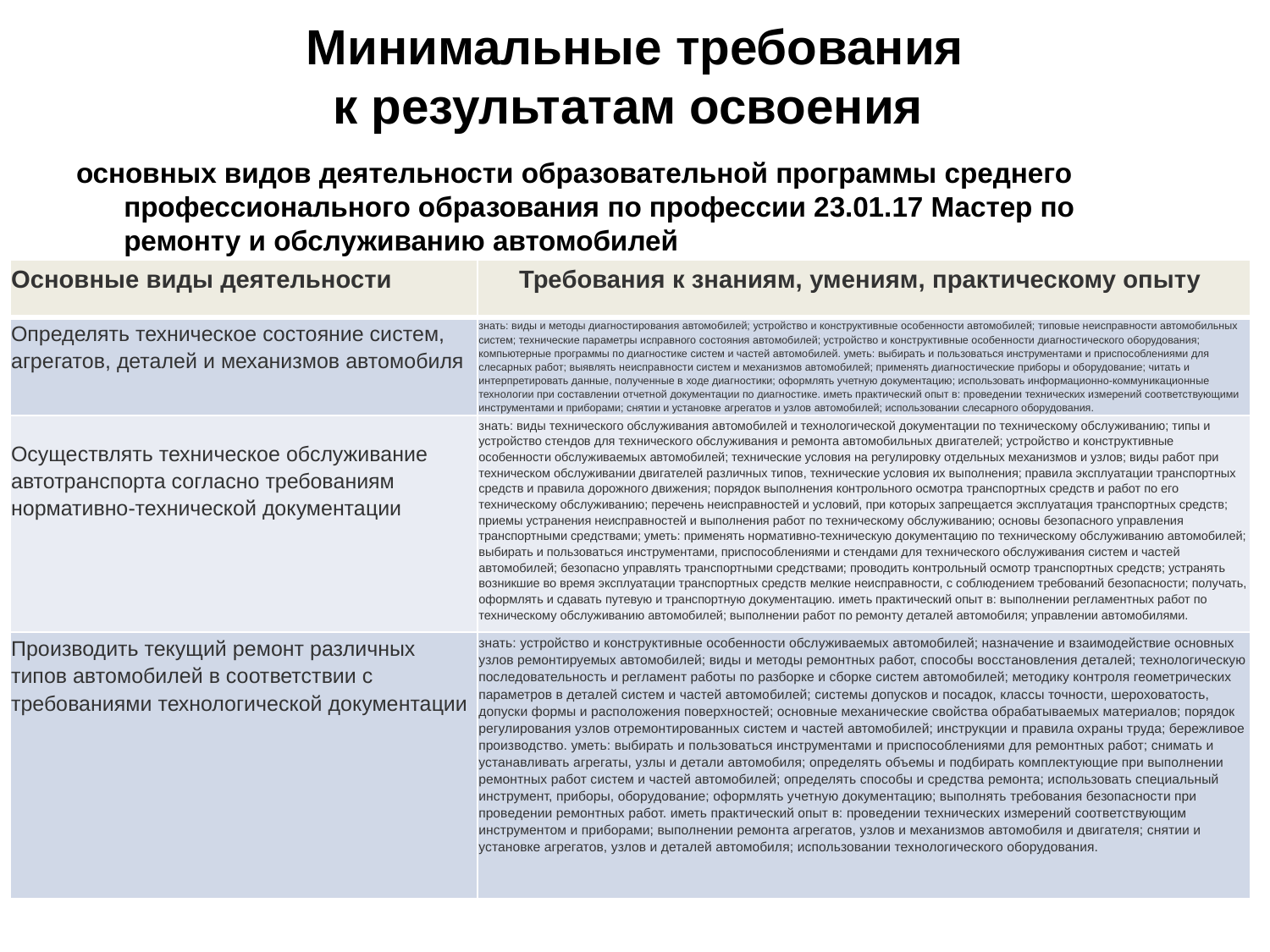

# Минимальные требования к результатам освоения
основных видов деятельности образовательной программы среднего профессионального образования по профессии 23.01.17 Мастер по ремонту и обслуживанию автомобилей

| Основные виды деятельности | Требования к знаниям, умениям, практическому опыту |
| --- | --- |
| Определять техническое состояние систем, агрегатов, деталей и механизмов автомобиля | знать: виды и методы диагностирования автомобилей; устройство и конструктивные особенности автомобилей; типовые неисправности автомобильных систем; технические параметры исправного состояния автомобилей; устройство и конструктивные особенности диагностического оборудования; компьютерные программы по диагностике систем и частей автомобилей. уметь: выбирать и пользоваться инструментами и приспособлениями для слесарных работ; выявлять неисправности систем и механизмов автомобилей; применять диагностические приборы и оборудование; читать и интерпретировать данные, полученные в ходе диагностики; оформлять учетную документацию; использовать информационно-коммуникационные технологии при составлении отчетной документации по диагностике. иметь практический опыт в: проведении технических измерений соответствующими инструментами и приборами; снятии и установке агрегатов и узлов автомобилей; использовании слесарного оборудования. |
| Осуществлять техническое обслуживание автотранспорта согласно требованиям нормативно-технической документации | знать: виды технического обслуживания автомобилей и технологической документации по техническому обслуживанию; типы и устройство стендов для технического обслуживания и ремонта автомобильных двигателей; устройство и конструктивные особенности обслуживаемых автомобилей; технические условия на регулировку отдельных механизмов и узлов; виды работ при техническом обслуживании двигателей различных типов, технические условия их выполнения; правила эксплуатации транспортных средств и правила дорожного движения; порядок выполнения контрольного осмотра транспортных средств и работ по его техническому обслуживанию; перечень неисправностей и условий, при которых запрещается эксплуатация транспортных средств; приемы устранения неисправностей и выполнения работ по техническому обслуживанию; основы безопасного управления транспортными средствами; уметь: применять нормативно-техническую документацию по техническому обслуживанию автомобилей; выбирать и пользоваться инструментами, приспособлениями и стендами для технического обслуживания систем и частей автомобилей; безопасно управлять транспортными средствами; проводить контрольный осмотр транспортных средств; устранять возникшие во время эксплуатации транспортных средств мелкие неисправности, с соблюдением требований безопасности; получать, оформлять и сдавать путевую и транспортную документацию. иметь практический опыт в: выполнении регламентных работ по техническому обслуживанию автомобилей; выполнении работ по ремонту деталей автомобиля; управлении автомобилями. |
| Производить текущий ремонт различных типов автомобилей в соответствии с требованиями технологической документации | знать: устройство и конструктивные особенности обслуживаемых автомобилей; назначение и взаимодействие основных узлов ремонтируемых автомобилей; виды и методы ремонтных работ, способы восстановления деталей; технологическую последовательность и регламент работы по разборке и сборке систем автомобилей; методику контроля геометрических параметров в деталей систем и частей автомобилей; системы допусков и посадок, классы точности, шероховатость, допуски формы и расположения поверхностей; основные механические свойства обрабатываемых материалов; порядок регулирования узлов отремонтированных систем и частей автомобилей; инструкции и правила охраны труда; бережливое производство. уметь: выбирать и пользоваться инструментами и приспособлениями для ремонтных работ; снимать и устанавливать агрегаты, узлы и детали автомобиля; определять объемы и подбирать комплектующие при выполнении ремонтных работ систем и частей автомобилей; определять способы и средства ремонта; использовать специальный инструмент, приборы, оборудование; оформлять учетную документацию; выполнять требования безопасности при проведении ремонтных работ. иметь практический опыт в: проведении технических измерений соответствующим инструментом и приборами; выполнении ремонта агрегатов, узлов и механизмов автомобиля и двигателя; снятии и установке агрегатов, узлов и деталей автомобиля; использовании технологического оборудования. |